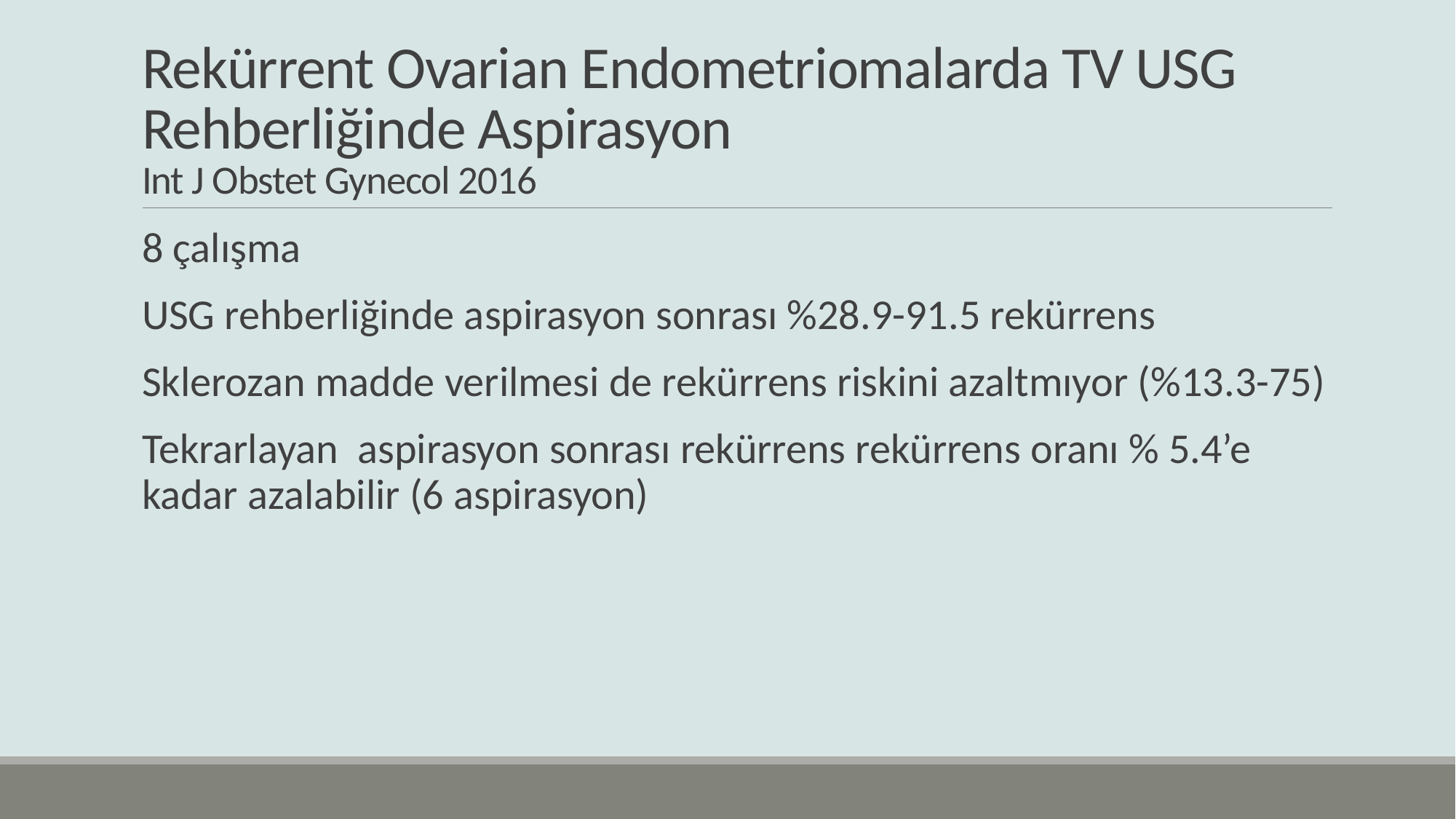

# Rekürrent Ovarian Endometriomalarda TV USG Rehberliğinde Aspirasyon Int J Obstet Gynecol 2016
8 çalışma
USG rehberliğinde aspirasyon sonrası %28.9-91.5 rekürrens
Sklerozan madde verilmesi de rekürrens riskini azaltmıyor (%13.3-75)
Tekrarlayan  aspirasyon sonrası rekürrens rekürrens oranı % 5.4’e kadar azalabilir (6 aspirasyon)